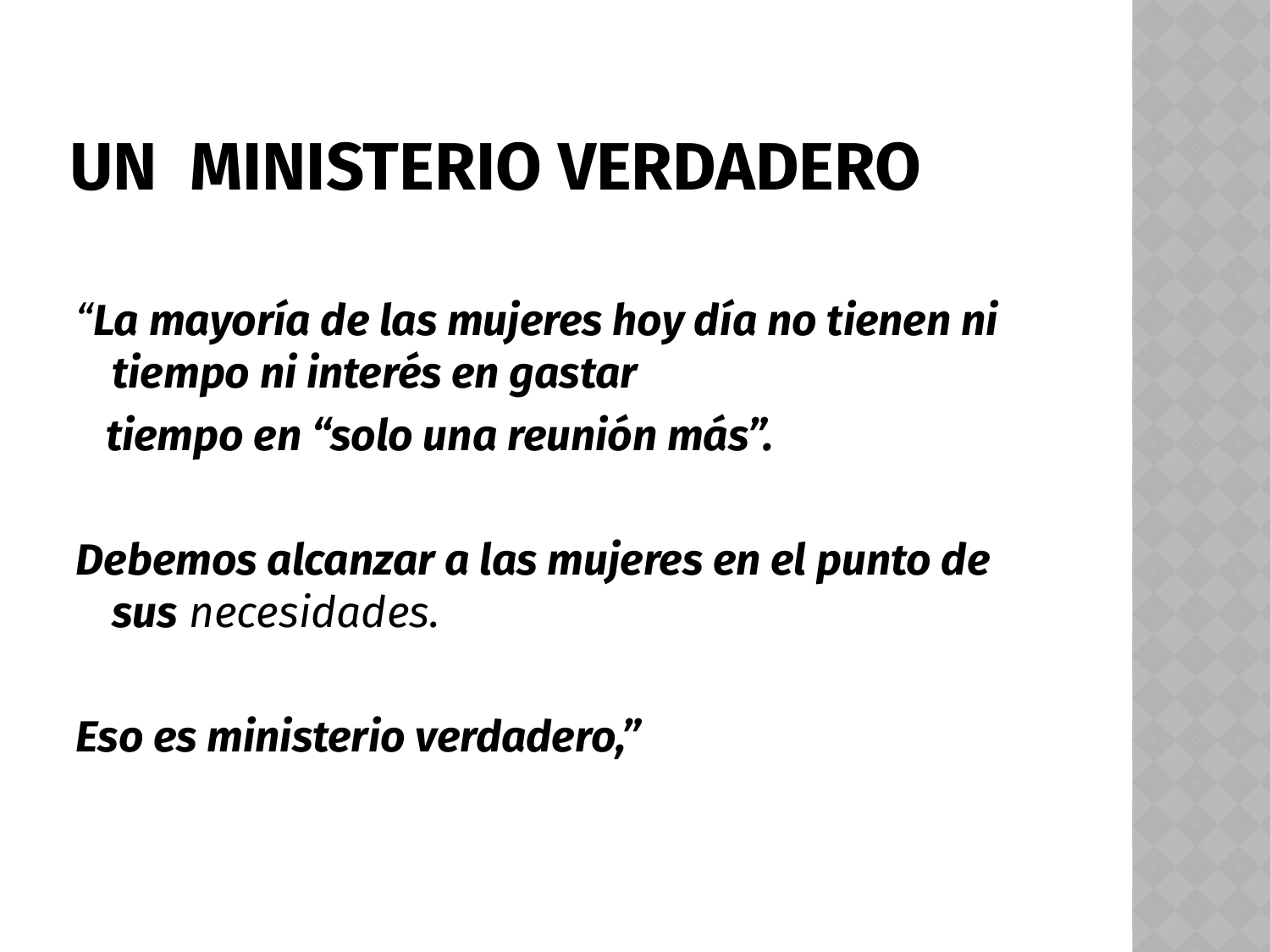

# Un  Ministerio verdadero

“La mayoría de las mujeres hoy día no tienen ni tiempo ni interés en gastar
   tiempo en “solo una reunión más”.

Debemos alcanzar a las mujeres en el punto de sus necesidades.

Eso es ministerio verdadero,”